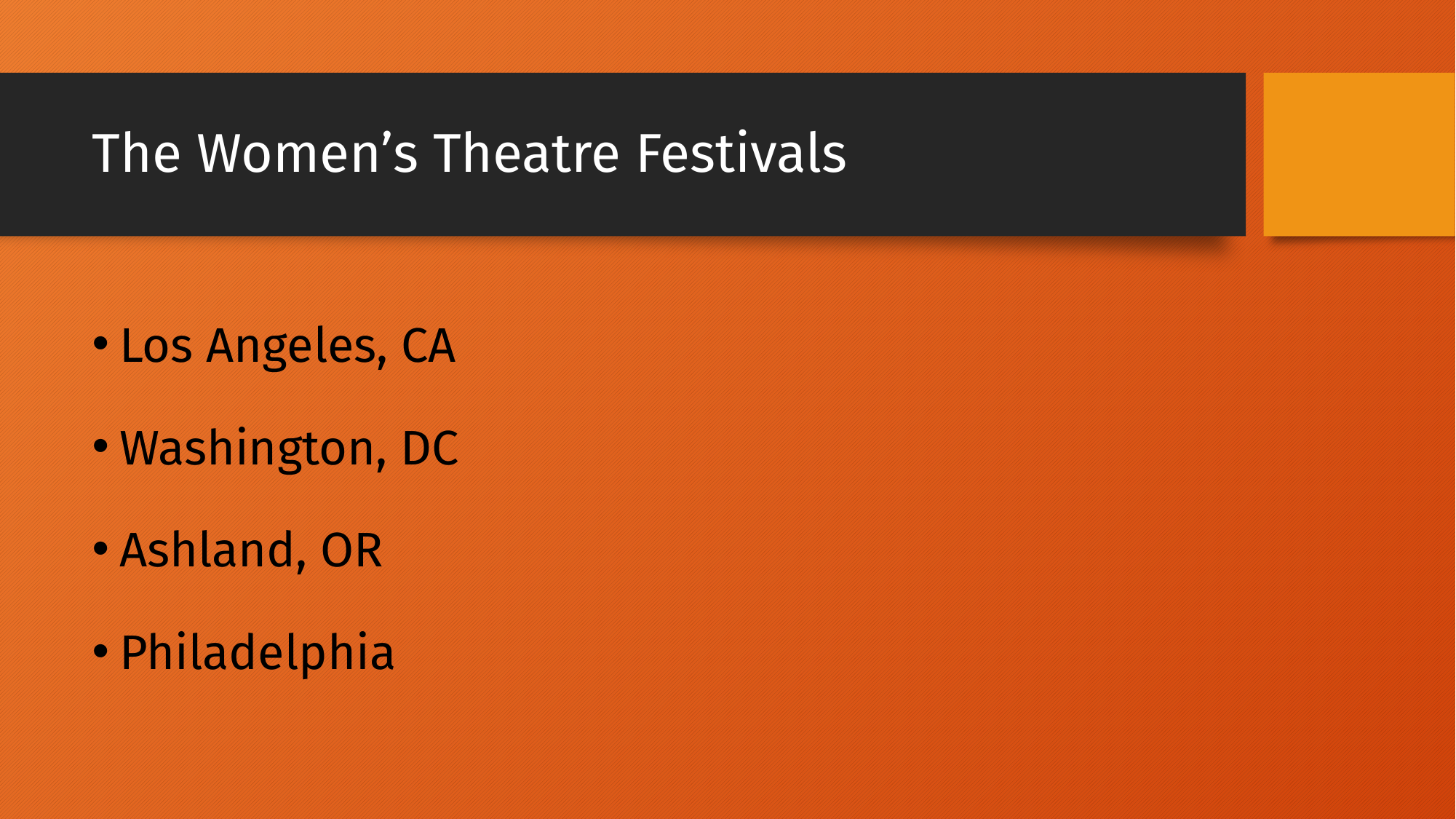

# The Women’s Theatre Festivals
Los Angeles, CA
Washington, DC
Ashland, OR
Philadelphia